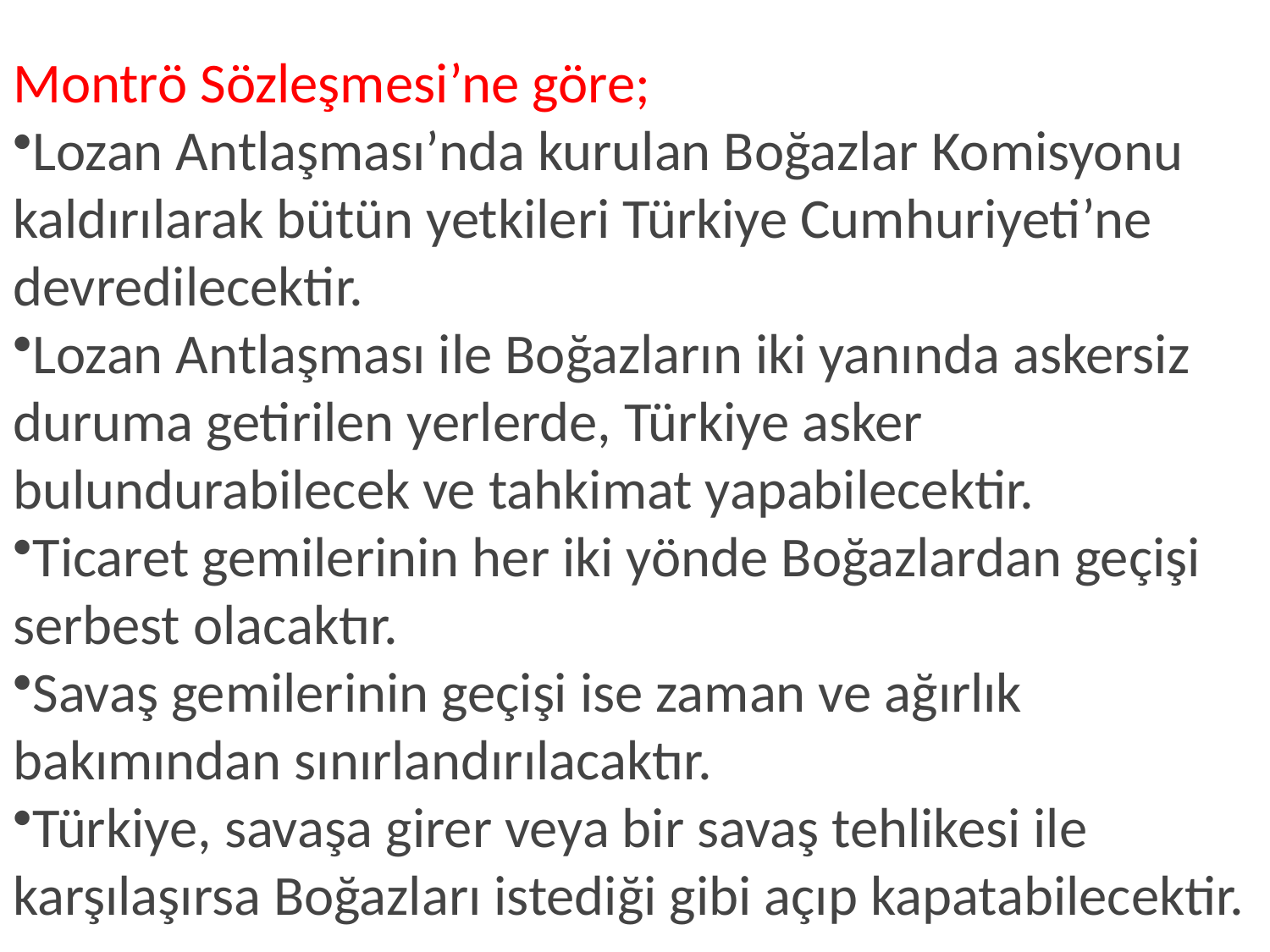

Montrö Sözleşmesi’ne göre;
Lozan Antlaşması’nda kurulan Boğazlar Komisyonu kaldırılarak bütün yetkileri Türkiye Cumhuriyeti’ne devredilecektir.
Lozan Antlaşması ile Boğazların iki yanında askersiz duruma getirilen yerlerde, Türkiye asker bulundurabilecek ve tahkimat yapabilecektir.
Ticaret gemilerinin her iki yönde Boğazlardan geçişi serbest olacaktır.
Savaş gemilerinin geçişi ise zaman ve ağırlık bakımından sınırlandırılacaktır.
Türkiye, savaşa girer veya bir savaş tehlikesi ile karşılaşırsa Boğazları istediği gibi açıp kapatabilecektir.